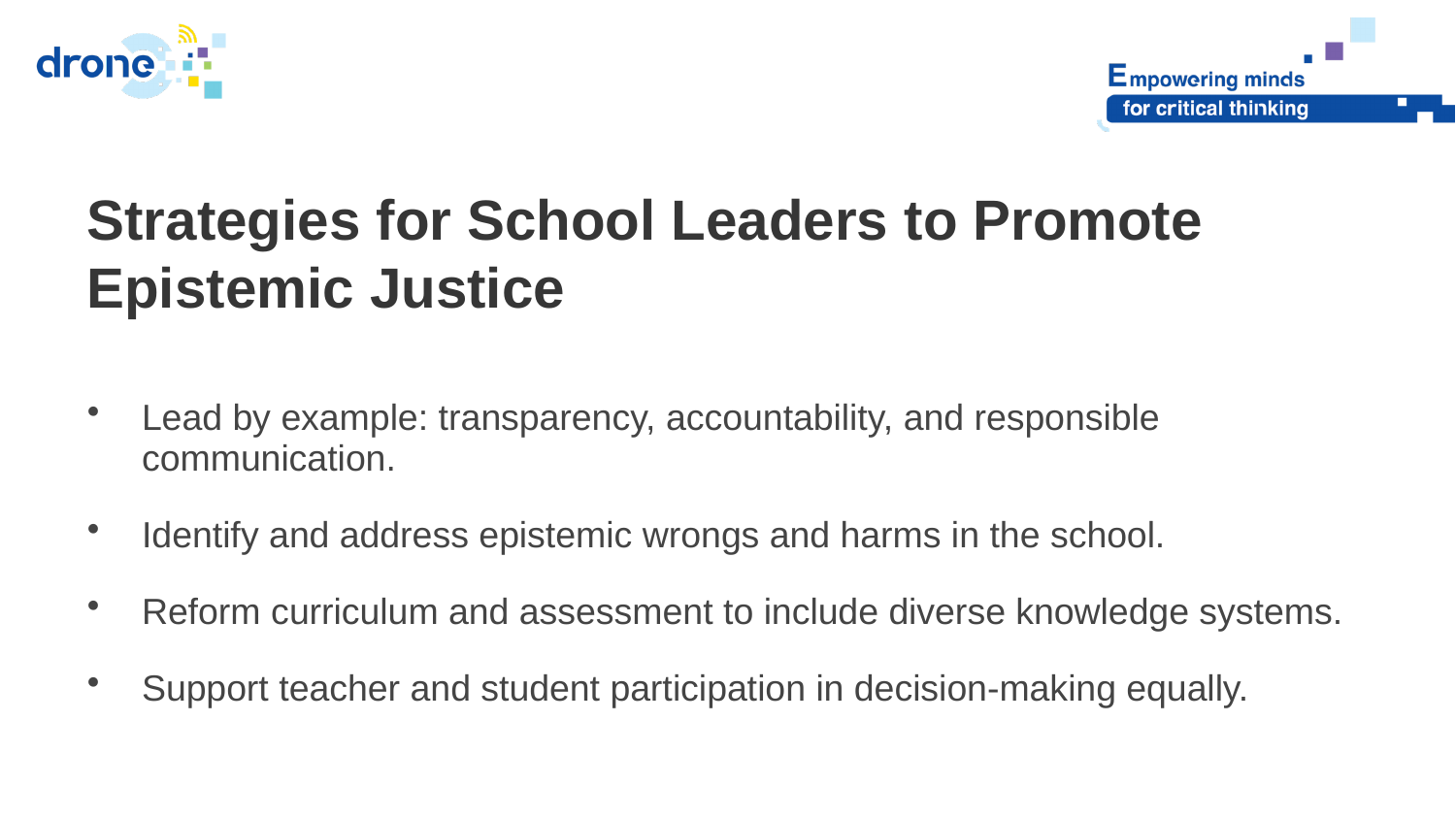

Strategies for School Leaders to Promote Epistemic Justice
Lead by example: transparency, accountability, and responsible communication.
Identify and address epistemic wrongs and harms in the school.
Reform curriculum and assessment to include diverse knowledge systems.
Support teacher and student participation in decision-making equally.